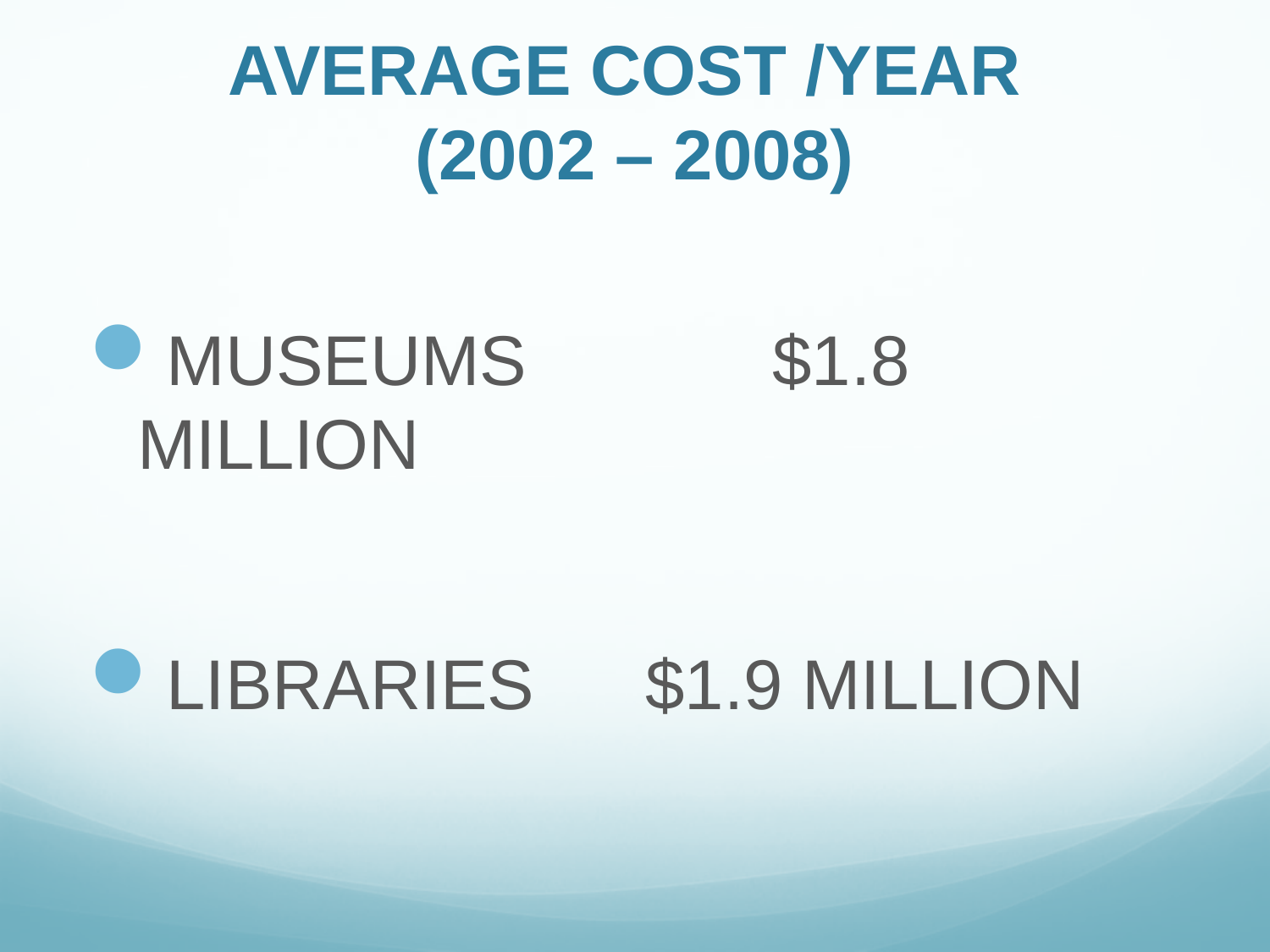

# AVERAGE COST /YEAR (2002 – 2008)

MUSEUMS		$1.8 MILLION

LIBRARIES	$1.9 MILLION